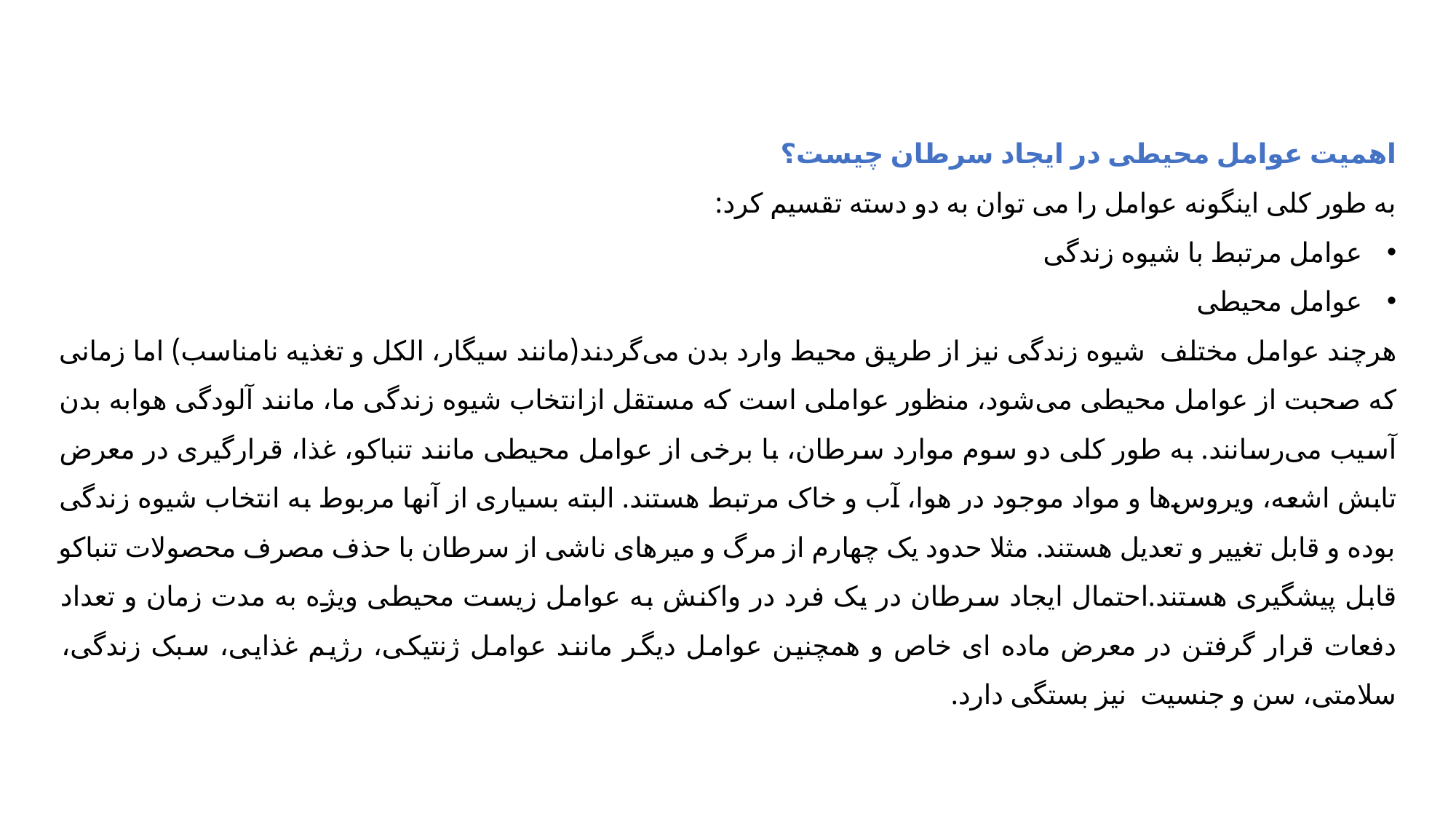

اهمیت عوامل محیطی در ایجاد سرطان چیست؟
به طور کلی اینگونه عوامل را می توان به دو دسته تقسیم کرد:
عوامل مرتبط با شیوه زندگی
عوامل محیطی
هرچند عوامل مختلف  شیوه زندگی نیز از طریق محیط وارد بدن می‌گردند(مانند سیگار، الکل و تغذیه نامناسب) اما زمانی که صحبت از عوامل محیطی می‌شود، منظور عواملی است که مستقل ازانتخاب شیوه زندگی ما، مانند آلودگی هوابه بدن آسیب می‌رسانند. به طور کلی دو سوم موارد سرطان، با برخی از عوامل محیطی مانند تنباکو، غذا، قرارگیری در معرض تابش اشعه، ویروس‌ها و مواد موجود در هوا، آب و خاک مرتبط هستند. البته بسیاری از آنها مربوط به انتخاب شیوه زندگی بوده و قابل تغییر و تعدیل هستند. مثلا حدود یک چهارم از مرگ و میرهای ناشی از سرطان با حذف مصرف محصولات تنباکو قابل پیشگیری هستند.احتمال ایجاد سرطان در یک فرد در واکنش به عوامل زیست محیطی ویژه به مدت زمان و تعداد دفعات قرار گرفتن در معرض ماده ای خاص و همچنین عوامل دیگر مانند عوامل ژنتیکی، رژیم غذایی، سبک زندگی، سلامتی، سن و جنسیت  نیز بستگی دارد.